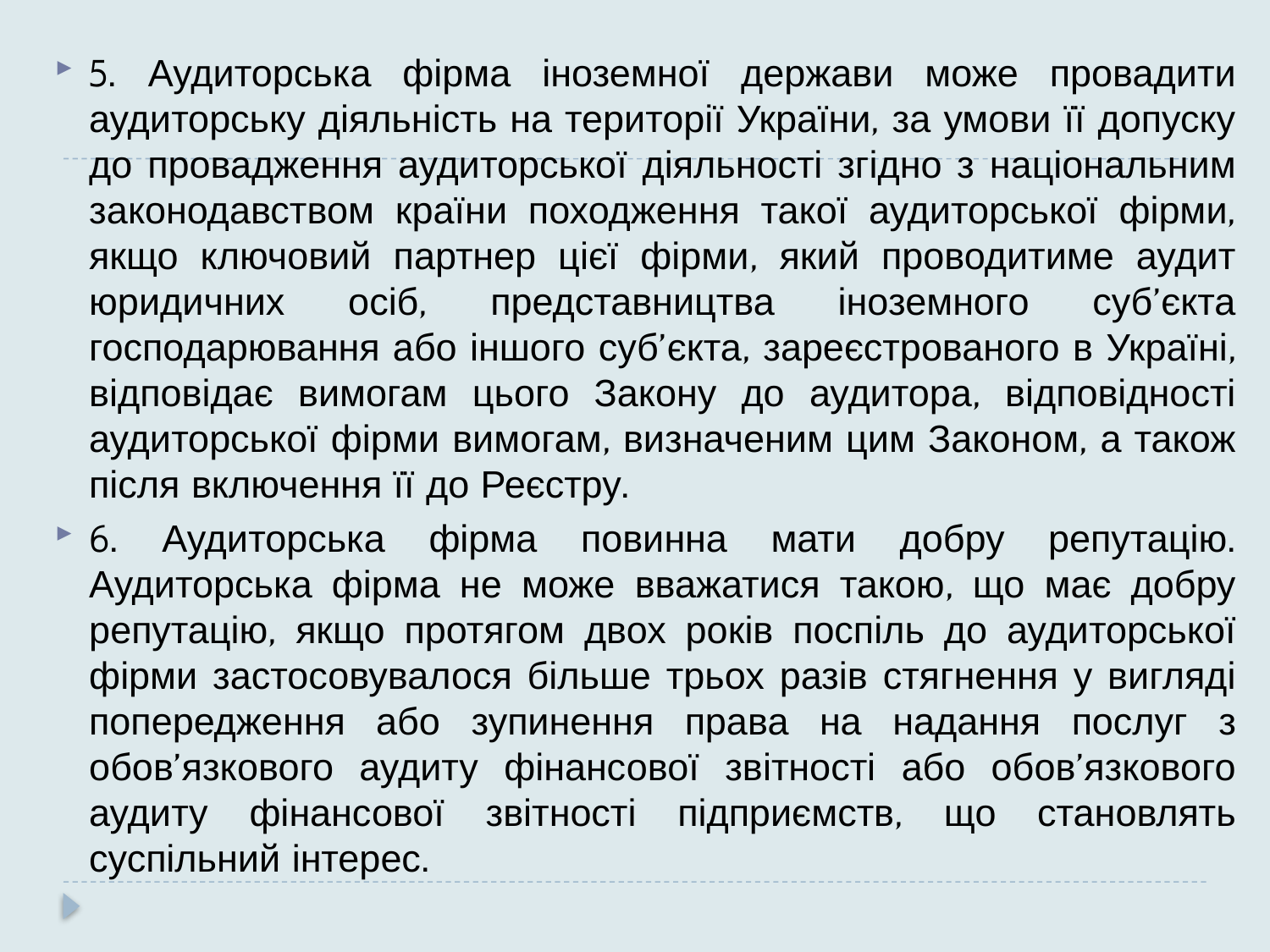

5. Аудиторська фірма іноземної держави може провадити аудиторську діяльність на території України, за умови її допуску до провадження аудиторської діяльності згідно з національним законодавством країни походження такої аудиторської фірми, якщо ключовий партнер цієї фірми, який проводитиме аудит юридичних осіб, представництва іноземного суб’єкта господарювання або іншого суб’єкта, зареєстрованого в Україні, відповідає вимогам цього Закону до аудитора, відповідності аудиторської фірми вимогам, визначеним цим Законом, а також після включення її до Реєстру.
6. Аудиторська фірма повинна мати добру репутацію. Аудиторська фірма не може вважатися такою, що має добру репутацію, якщо протягом двох років поспіль до аудиторської фірми застосовувалося більше трьох разів стягнення у вигляді попередження або зупинення права на надання послуг з обов’язкового аудиту фінансової звітності або обов’язкового аудиту фінансової звітності підприємств, що становлять суспільний інтерес.